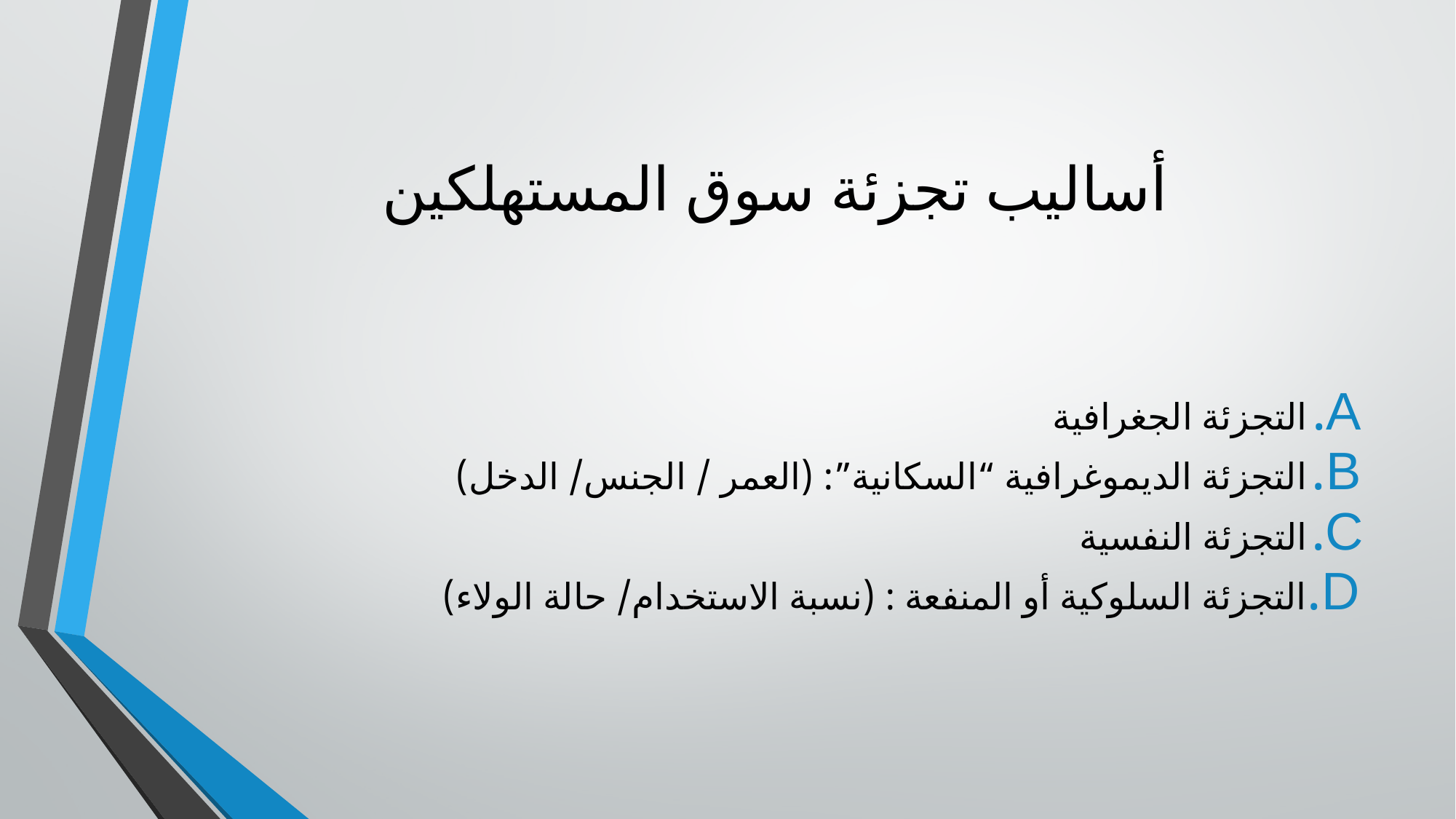

# أساليب تجزئة سوق المستهلكين
التجزئة الجغرافية
التجزئة الديموغرافية “السكانية”: (العمر / الجنس/ الدخل)
التجزئة النفسية
التجزئة السلوكية أو المنفعة : (نسبة الاستخدام/ حالة الولاء)